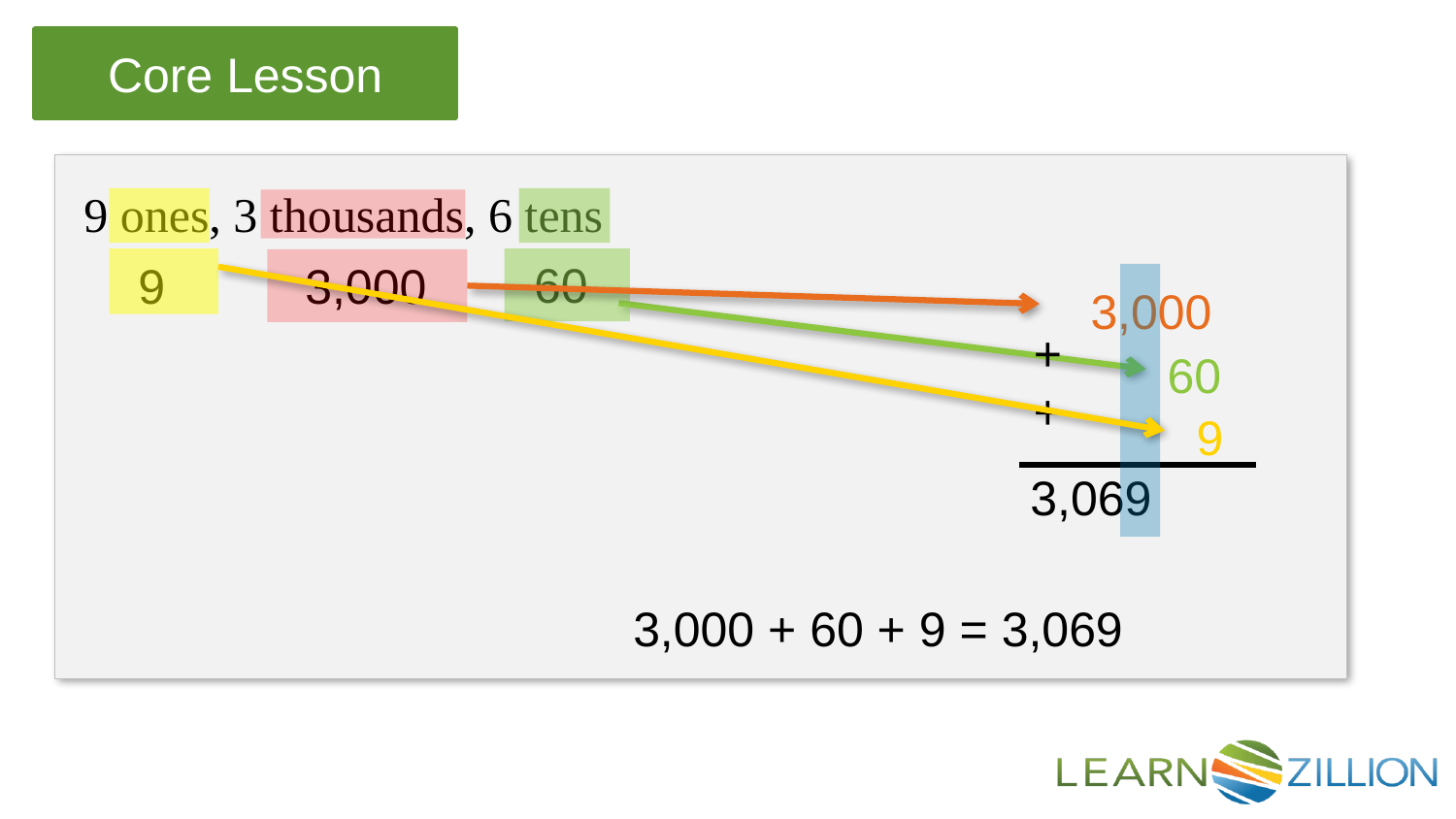

9 ones, 3 thousands, 6 tens

  60
  9

3,000

 ++

3,000
  60
  9
 3,069
3,000 + 60 + 9 = 3,069